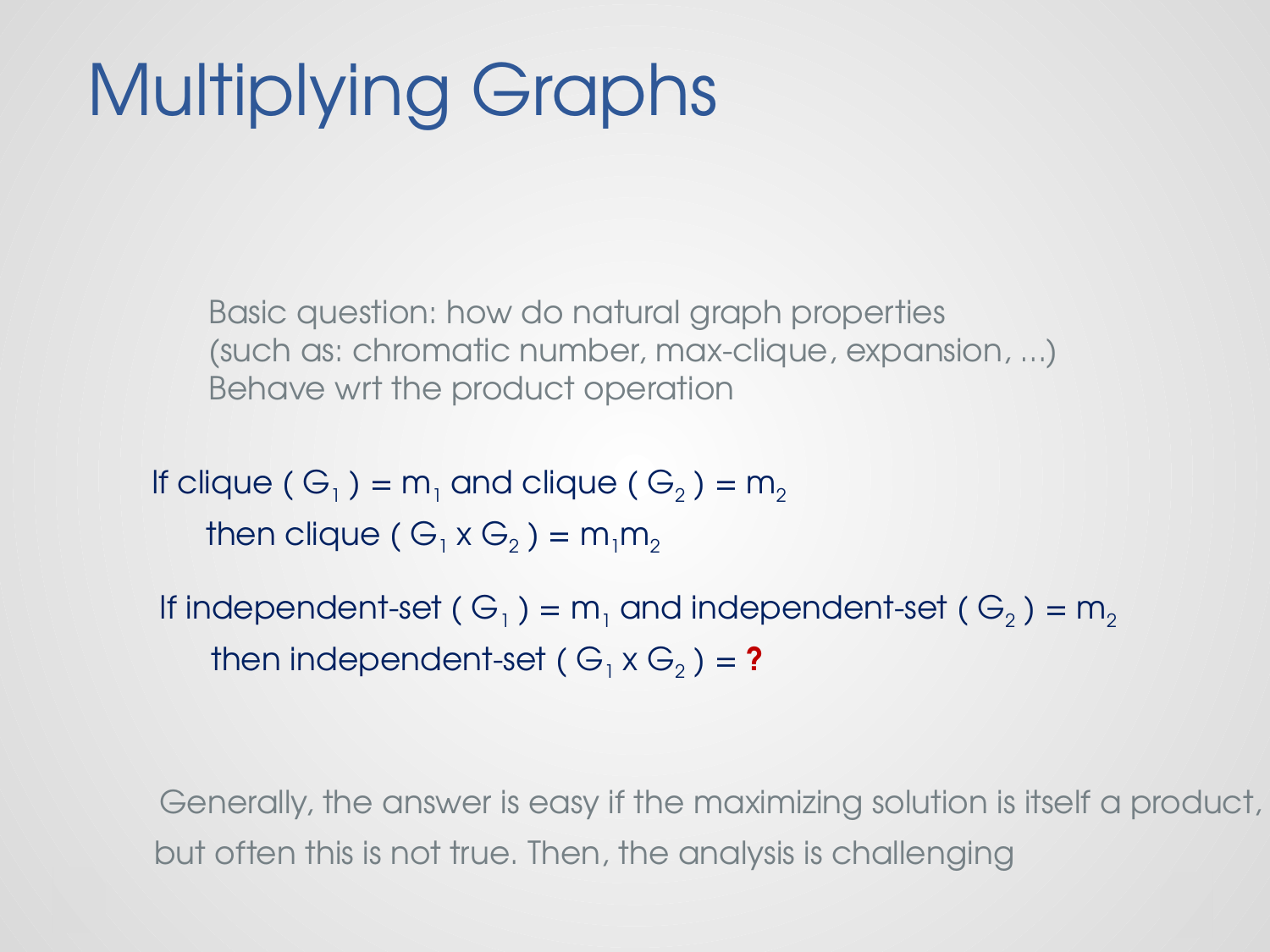

Multiplying Graphs
Basic question: how do natural graph properties
(such as: chromatic number, max-clique, expansion, …)
Behave wrt the product operation
If clique ( G1 ) = m1 and clique ( G2 ) = m2
then clique ( G1 x G2 ) = m1m2
If independent-set ( G1 ) = m1 and independent-set ( G2 ) = m2
then independent-set ( G1 x G2 ) = ?
Generally, the answer is easy if the maximizing solution is itself a product,
but often this is not true. Then, the analysis is challenging